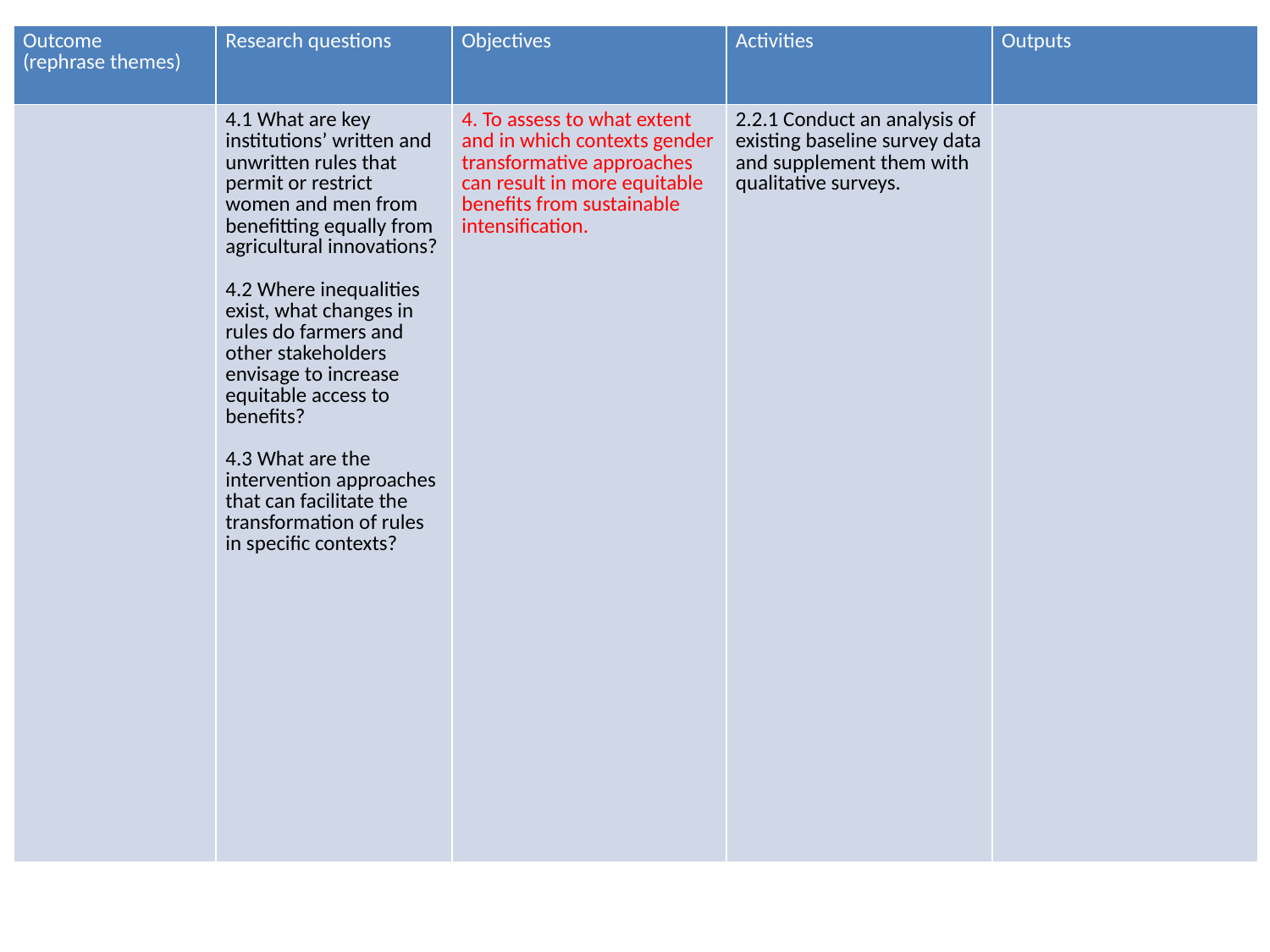

| Outcome (rephrase themes) | Research questions | Objectives | Activities | Outputs |
| --- | --- | --- | --- | --- |
|  | 4.1 What are key institutions’ written and unwritten rules that permit or restrict women and men from benefitting equally from agricultural innovations?   4.2 Where inequalities exist, what changes in rules do farmers and other stakeholders envisage to increase equitable access to benefits?   4.3 What are the intervention approaches that can facilitate the transformation of rules in specific contexts? | 4. To assess to what extent and in which contexts gender transformative approaches can result in more equitable benefits from sustainable intensification. | 2.2.1 Conduct an analysis of existing baseline survey data and supplement them with qualitative surveys. |  |